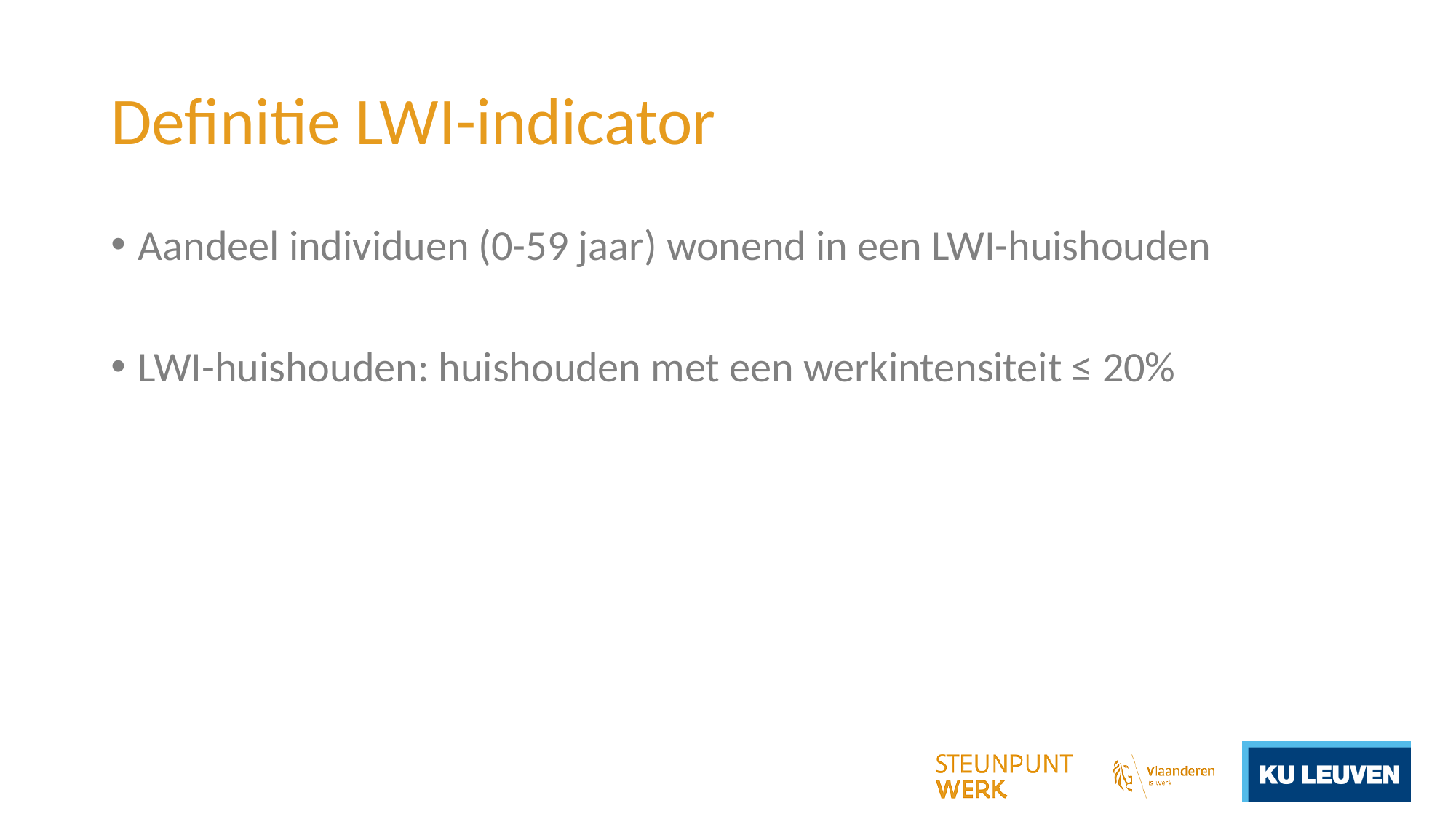

# Definitie LWI-indicator
Aandeel individuen (0-59 jaar) wonend in een LWI-huishouden

LWI-huishouden: huishouden met een werkintensiteit ≤ 20%